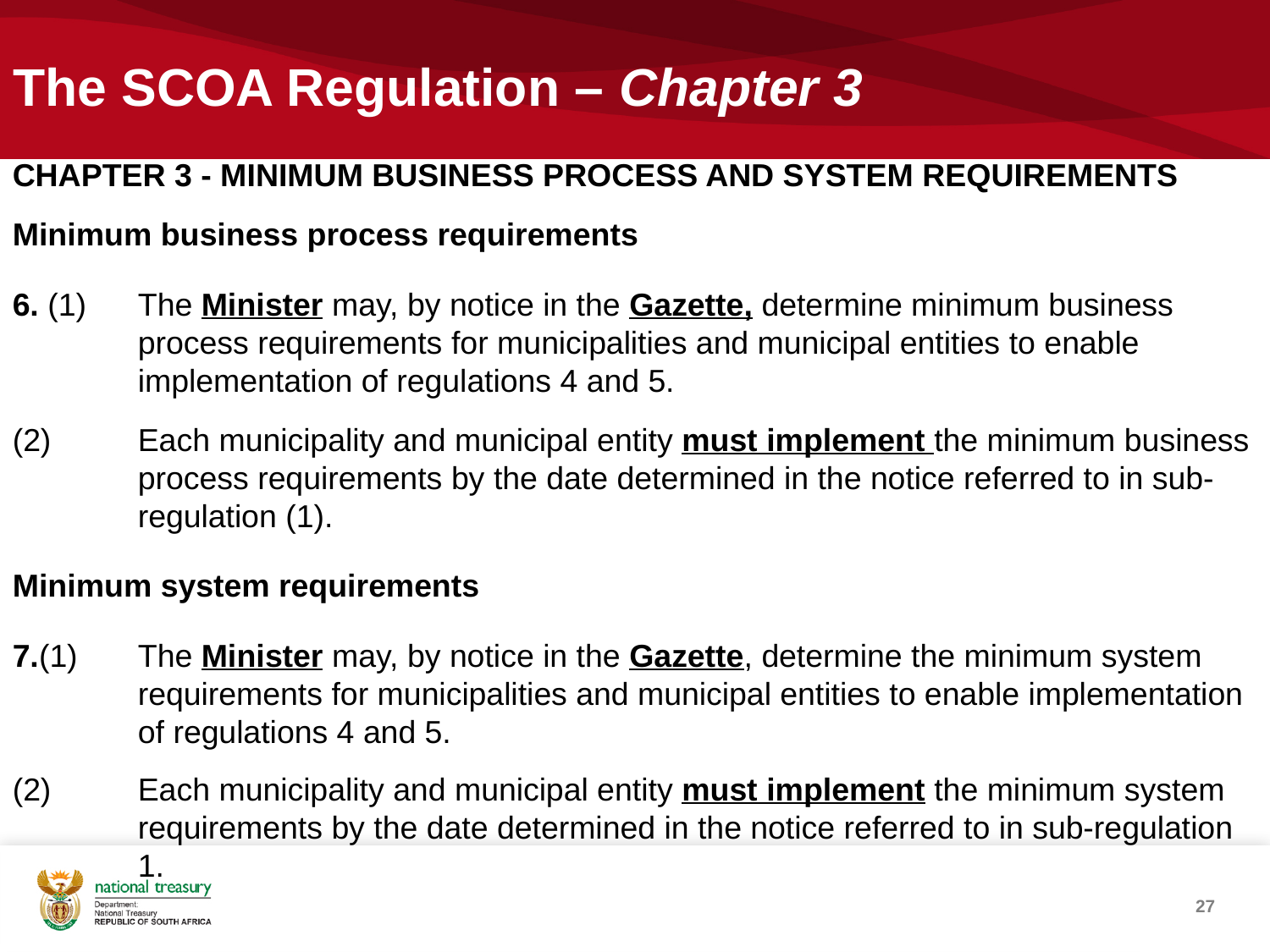

# The SCOA Regulation – Chapter 3

CHAPTER 3 - MINIMUM BUSINESS PROCESS AND SYSTEM REQUIREMENTS
Minimum business process requirements
6. (1)	The Minister may, by notice in the Gazette, determine minimum business process requirements for municipalities and municipal entities to enable implementation of regulations 4 and 5.
(2)	Each municipality and municipal entity must implement the minimum business process requirements by the date determined in the notice referred to in sub-regulation (1).
Minimum system requirements
7.(1)	The Minister may, by notice in the Gazette, determine the minimum system requirements for municipalities and municipal entities to enable implementation of regulations 4 and 5.
(2)	Each municipality and municipal entity must implement the minimum system requirements by the date determined in the notice referred to in sub-regulation 1.

27